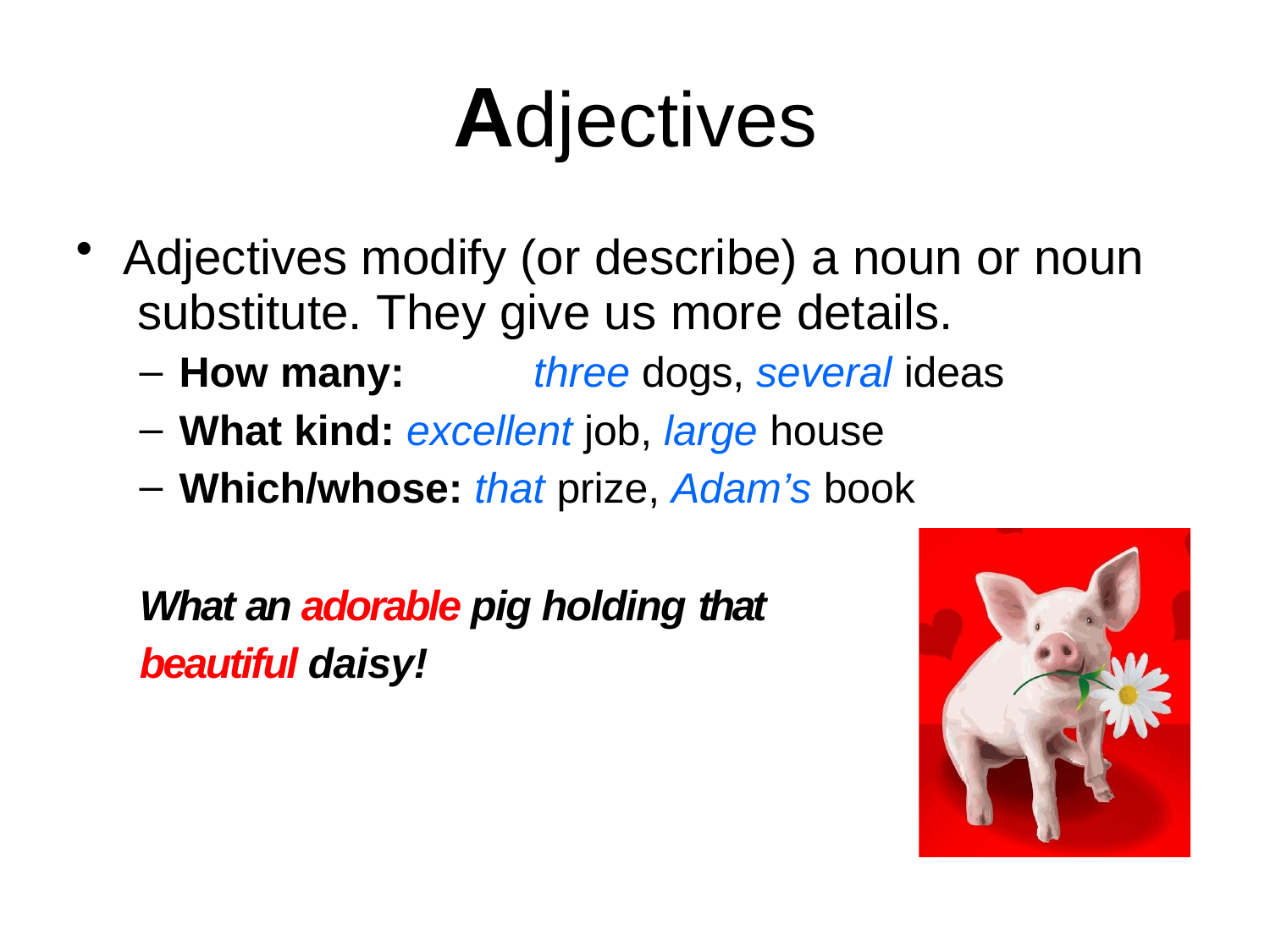

# Adjectives
Adjectives modify (or describe) a noun or noun  substitute. They give us more details.
How many:	three dogs, several ideas
What kind: excellent job, large house
Which/whose: that prize, Adam’s book

What an adorable pig holding that  beautiful daisy!